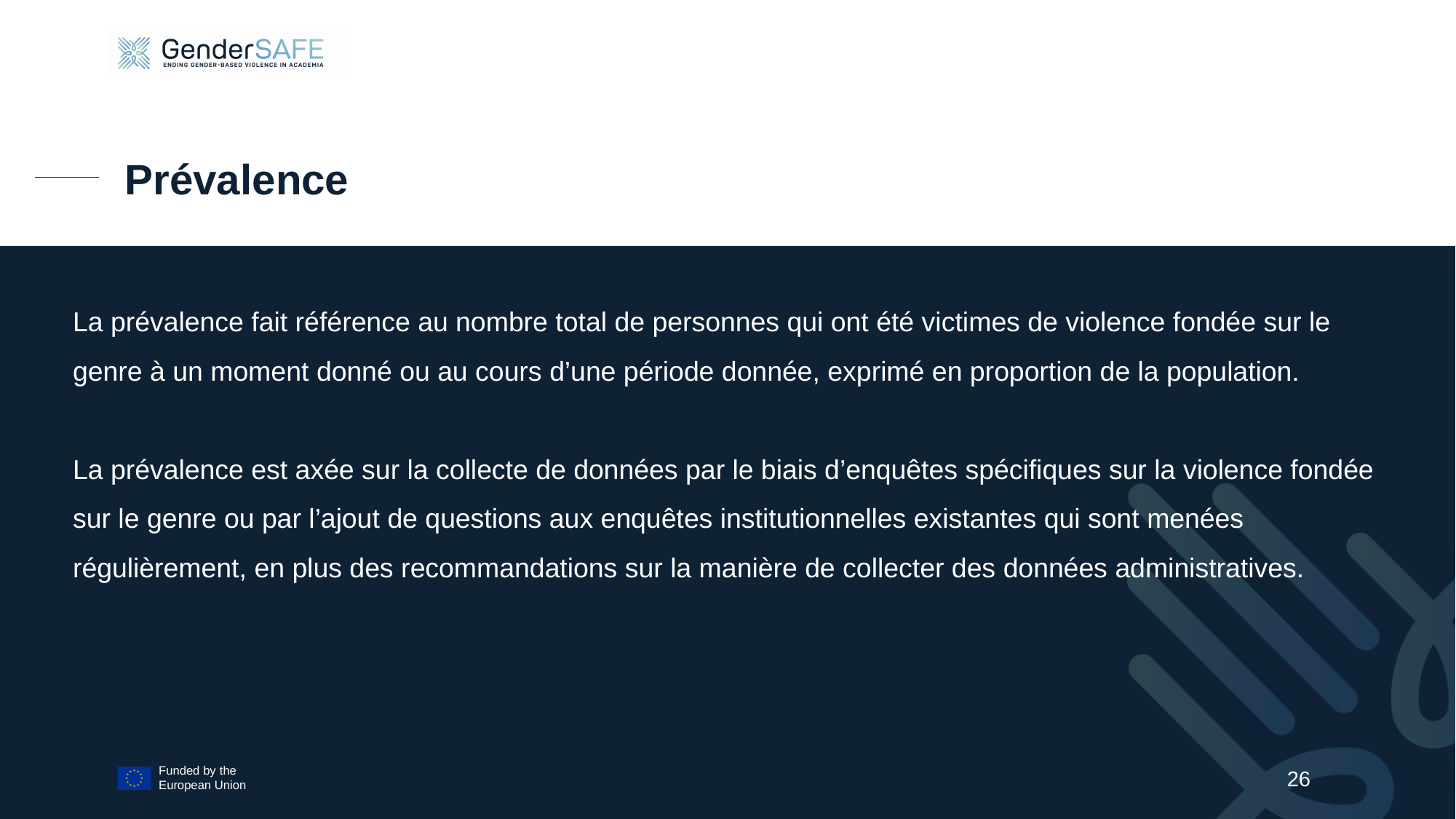

# Prévalence
La prévalence fait référence au nombre total de personnes qui ont été victimes de violence fondée sur le genre à un moment donné ou au cours d’une période donnée, exprimé en proportion de la population.

La prévalence est axée sur la collecte de données par le biais d’enquêtes spécifiques sur la violence fondée sur le genre ou par l’ajout de questions aux enquêtes institutionnelles existantes qui sont menées régulièrement, en plus des recommandations sur la manière de collecter des données administratives.